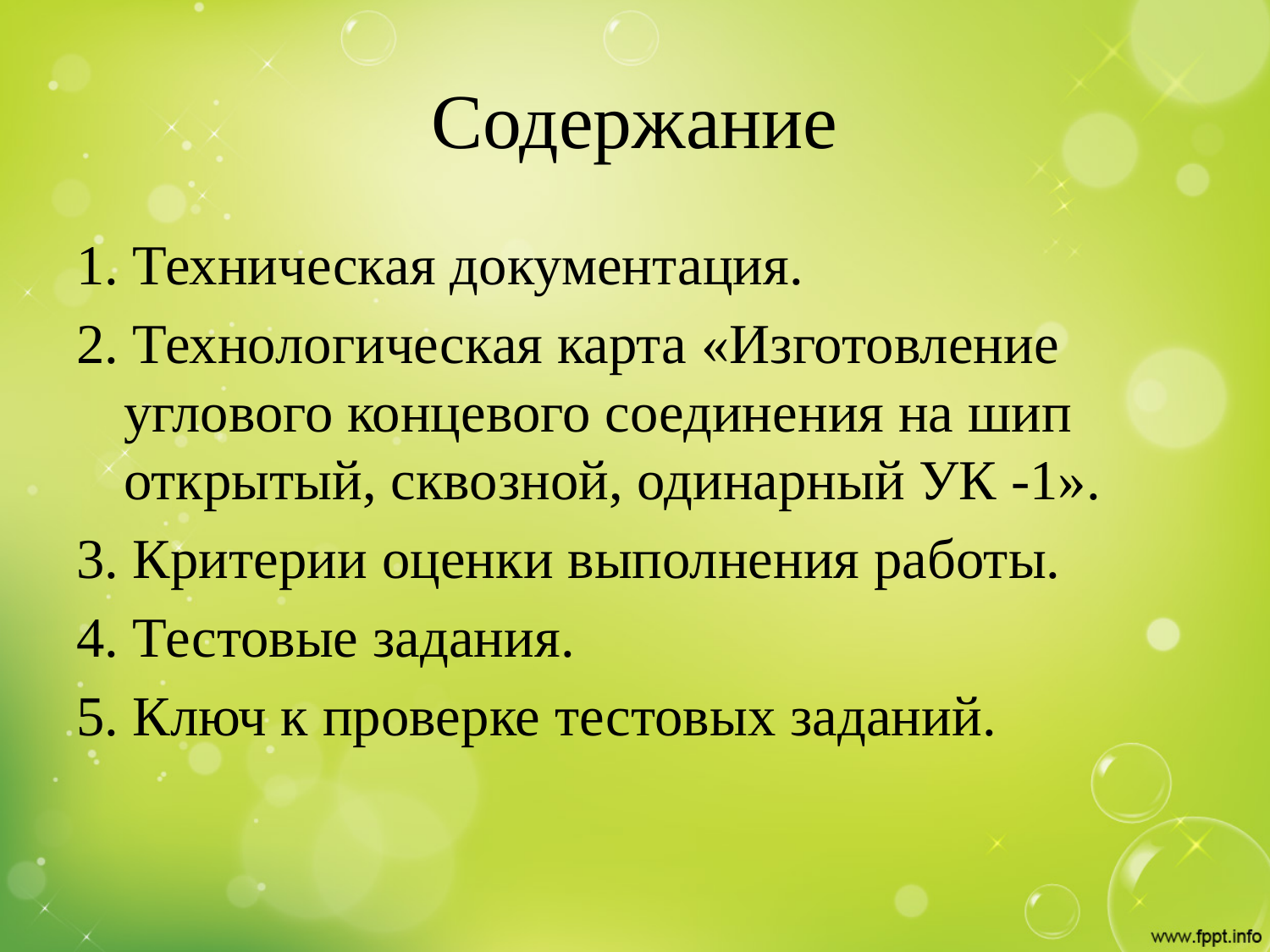

# Содержание
1. Техническая документация.
2. Технологическая карта «Изготовление углового концевого соединения на шип открытый, сквозной, одинарный УК -1».
3. Критерии оценки выполнения работы.
4. Тестовые задания.
5. Ключ к проверке тестовых заданий.